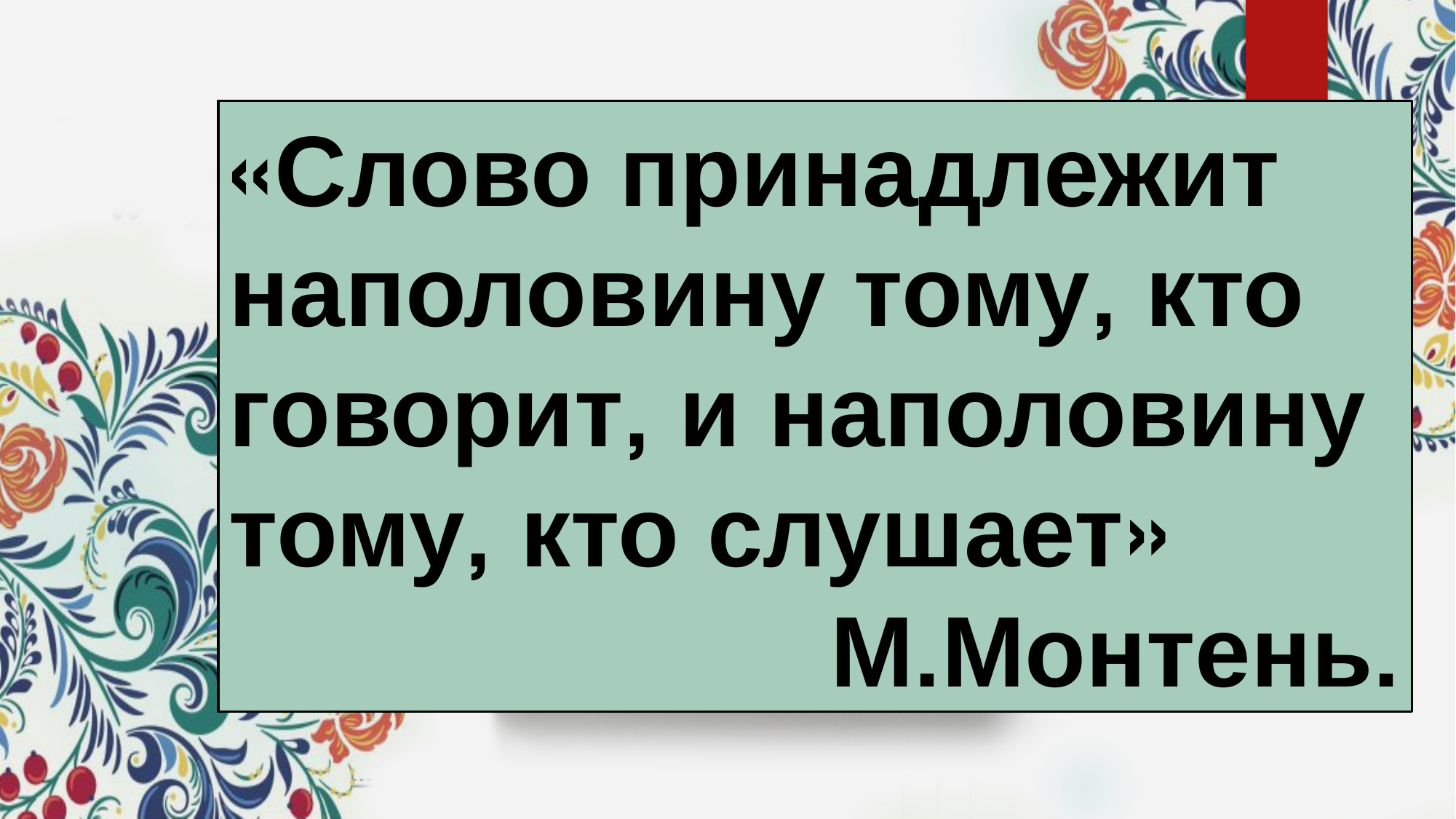

«Слово принадлежит наполовину тому, кто говорит, и наполовину тому, кто слушает»
М.Монтень.